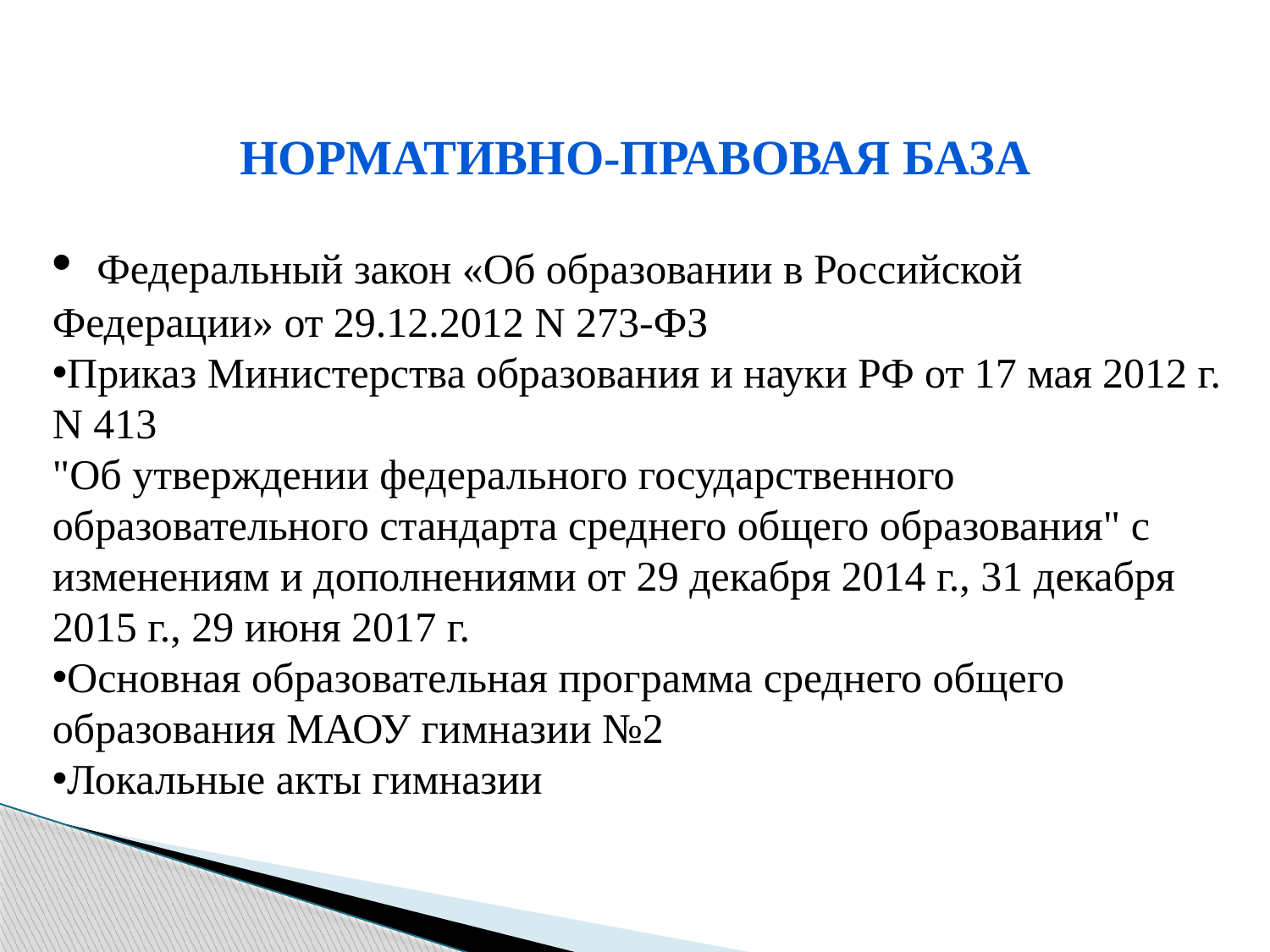

Нормативно-правовая база
  Федеральный закон «Об образовании в Российской Федерации» от 29.12.2012 N 273-ФЗ
Приказ Министерства образования и науки РФ от 17 мая 2012 г. N 413
"Об утверждении федерального государственного образовательного стандарта среднего общего образования" с изменениям и дополнениями от 29 декабря 2014 г., 31 декабря 2015 г., 29 июня 2017 г.
Основная образовательная программа среднего общего образования МАОУ гимназии №2
Локальные акты гимназии